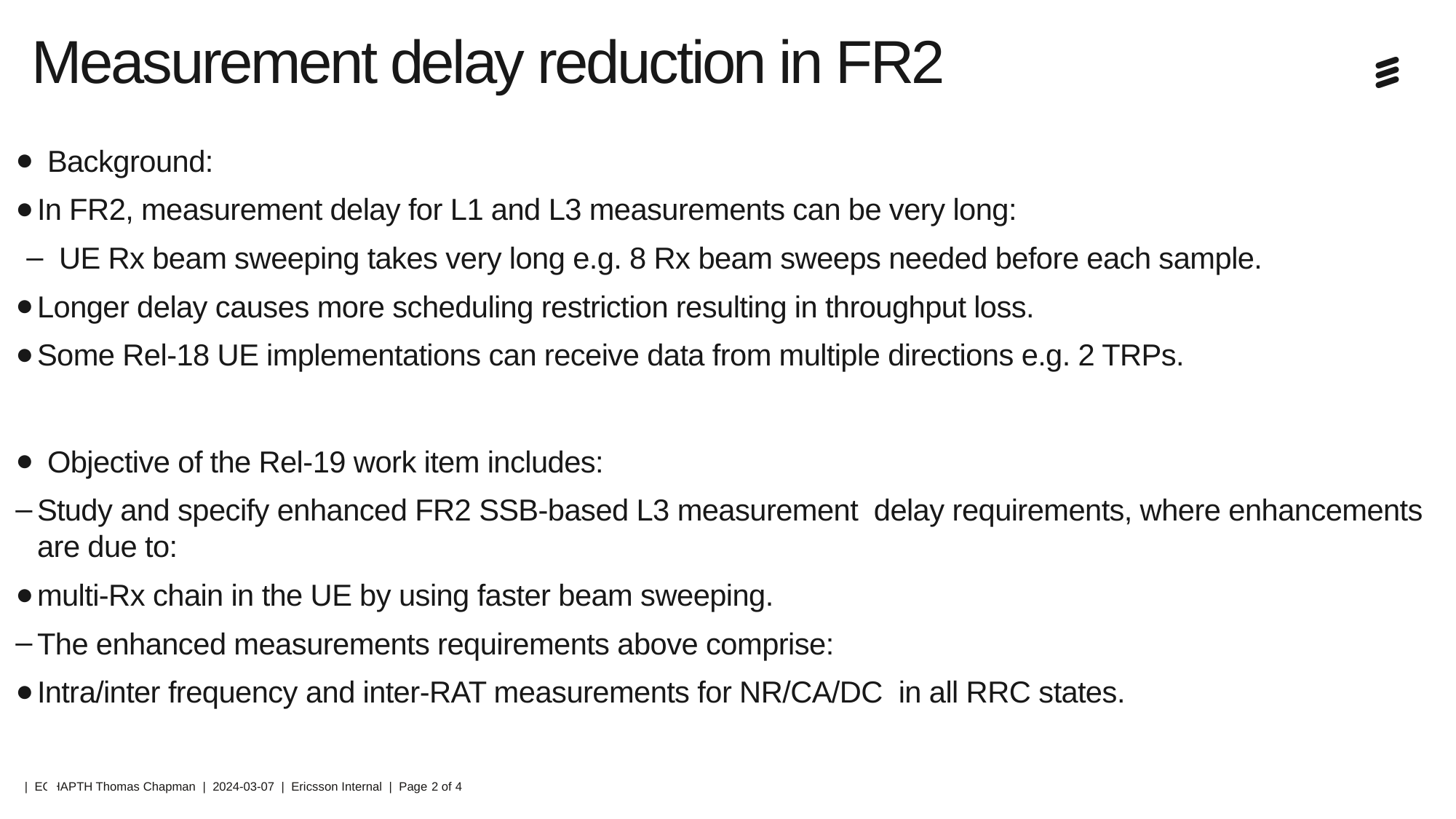

# Measurement delay reduction in FR2
Background:
In FR2, measurement delay for L1 and L3 measurements can be very long:
UE Rx beam sweeping takes very long e.g. 8 Rx beam sweeps needed before each sample.
Longer delay causes more scheduling restriction resulting in throughput loss.
Some Rel-18 UE implementations can receive data from multiple directions e.g. 2 TRPs.

Objective of the Rel-19 work item includes:
Study and specify enhanced FR2 SSB-based L3 measurement  delay requirements, where enhancements are due to:
multi-Rx chain in the UE by using faster beam sweeping.
The enhanced measurements requirements above comprise:
Intra/inter frequency and inter-RAT measurements for NR/CA/DC  in all RRC states.